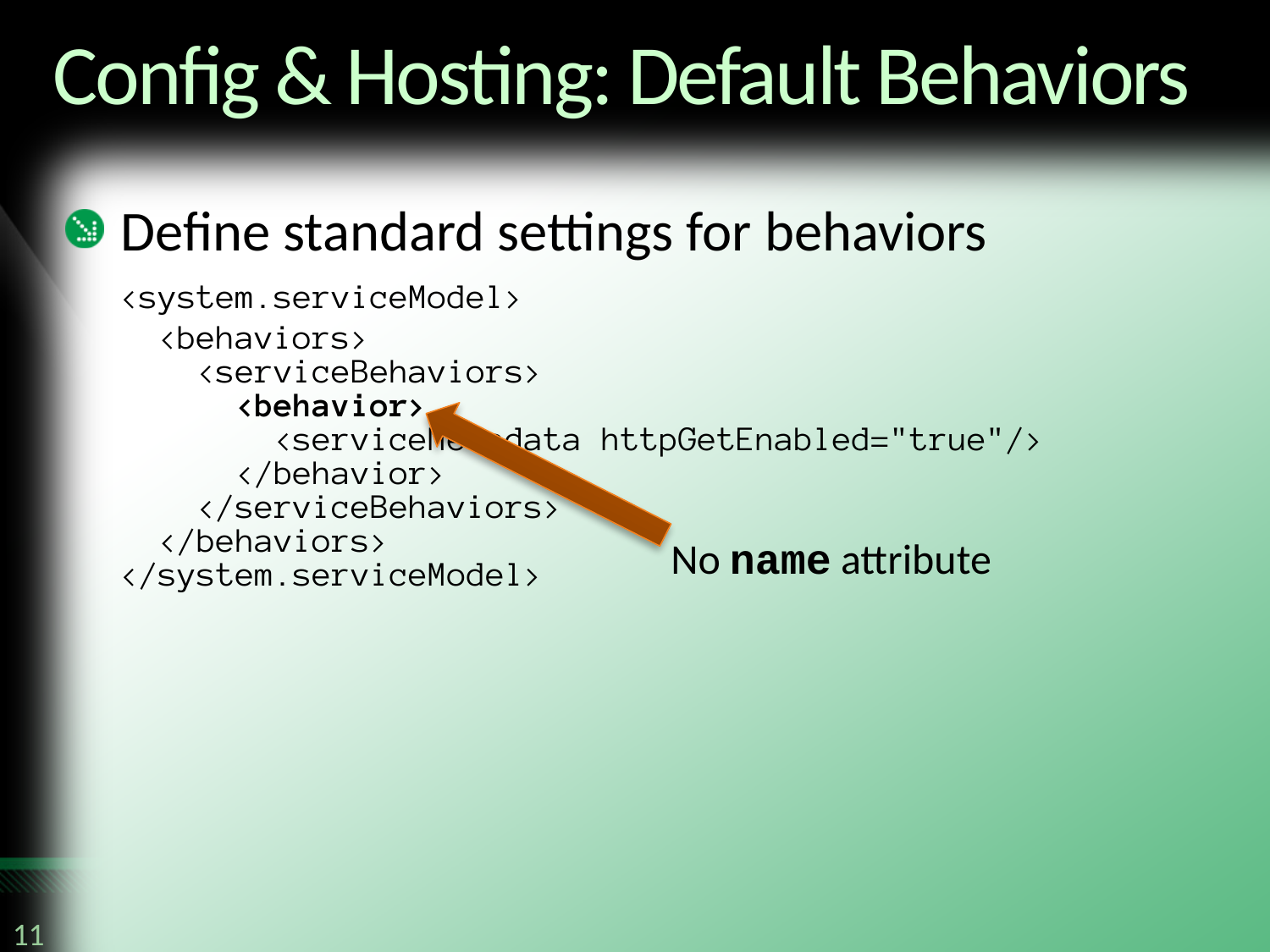

# Config & Hosting: Default Behaviors
Define standard settings for behaviors
  <system.serviceModel>
    <behaviors>
      <serviceBehaviors>
        <behavior>
          <serviceMetadata httpGetEnabled="true"/>
        </behavior>
      </serviceBehaviors>
    </behaviors>    
  </system.serviceModel>

No name attribute
11